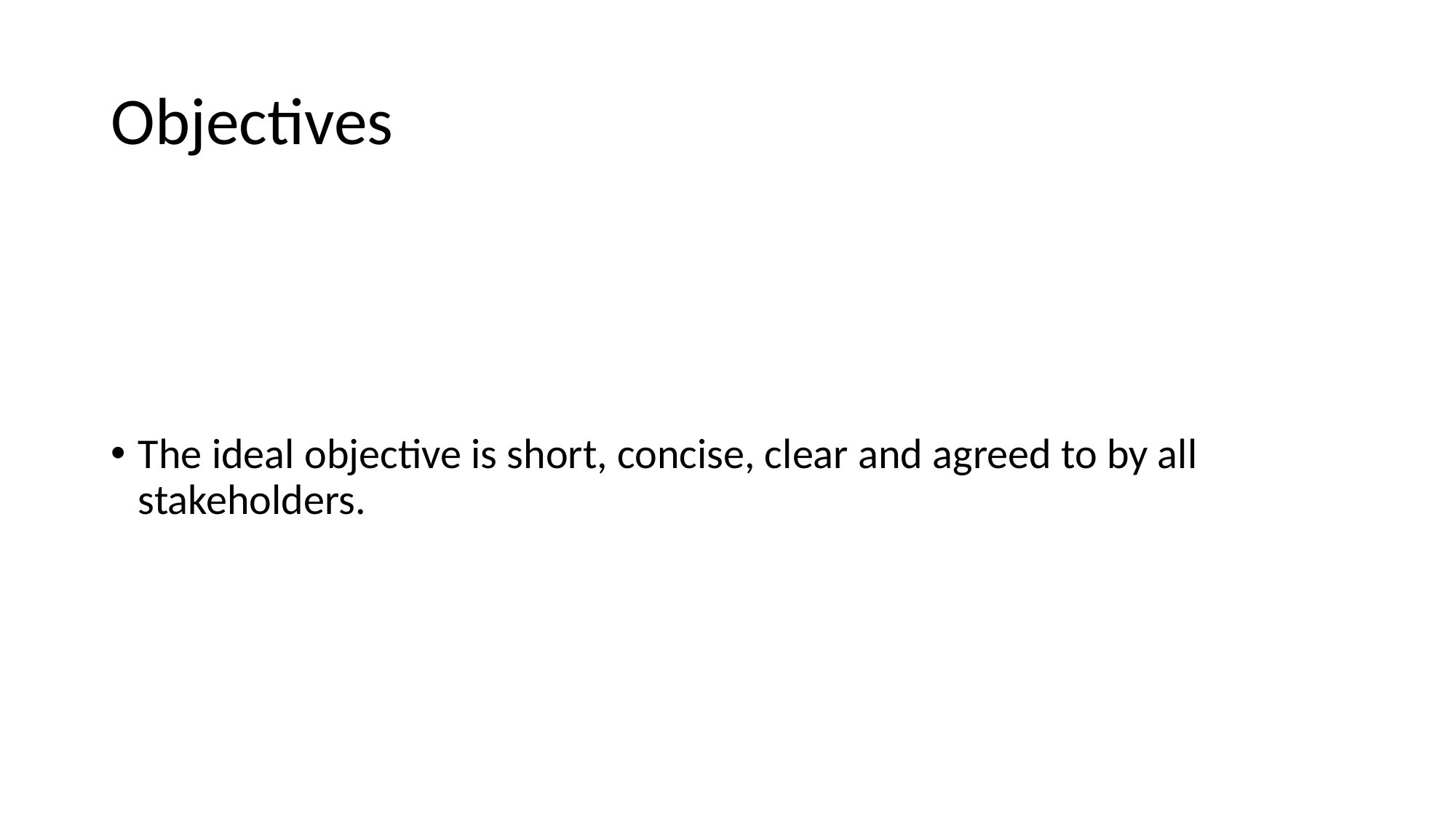

# Objectives
The ideal objective is short, concise, clear and agreed to by all stakeholders.